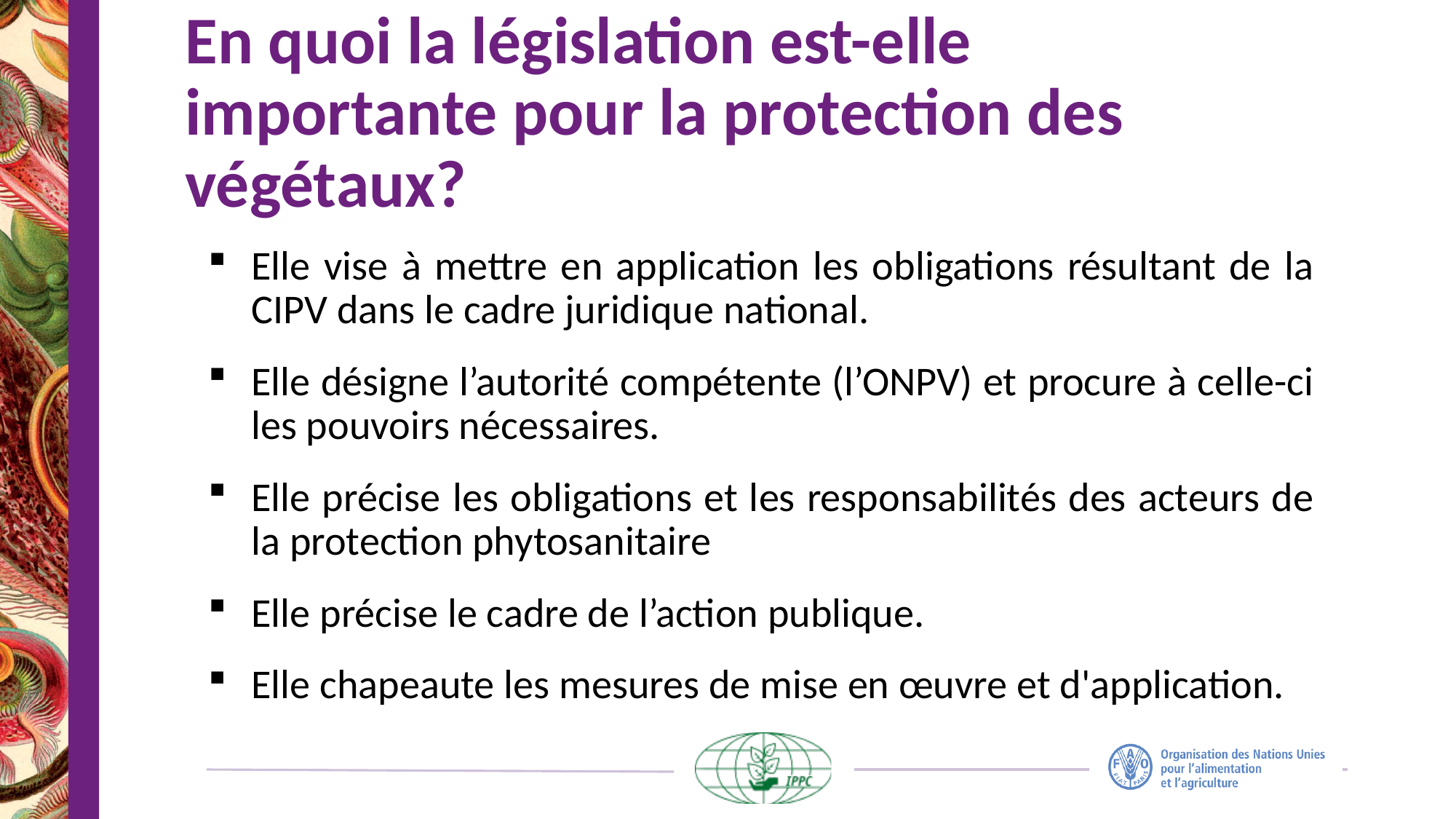

# En quoi la législation est-elle importante pour la protection des végétaux?
Elle vise à mettre en application les obligations résultant de la CIPV dans le cadre juridique national.
Elle désigne l’autorité compétente (l’ONPV) et procure à celle-ci les pouvoirs nécessaires.
Elle précise les obligations et les responsabilités des acteurs de la protection phytosanitaire
Elle précise le cadre de l’action publique.
Elle chapeaute les mesures de mise en œuvre et d'application.